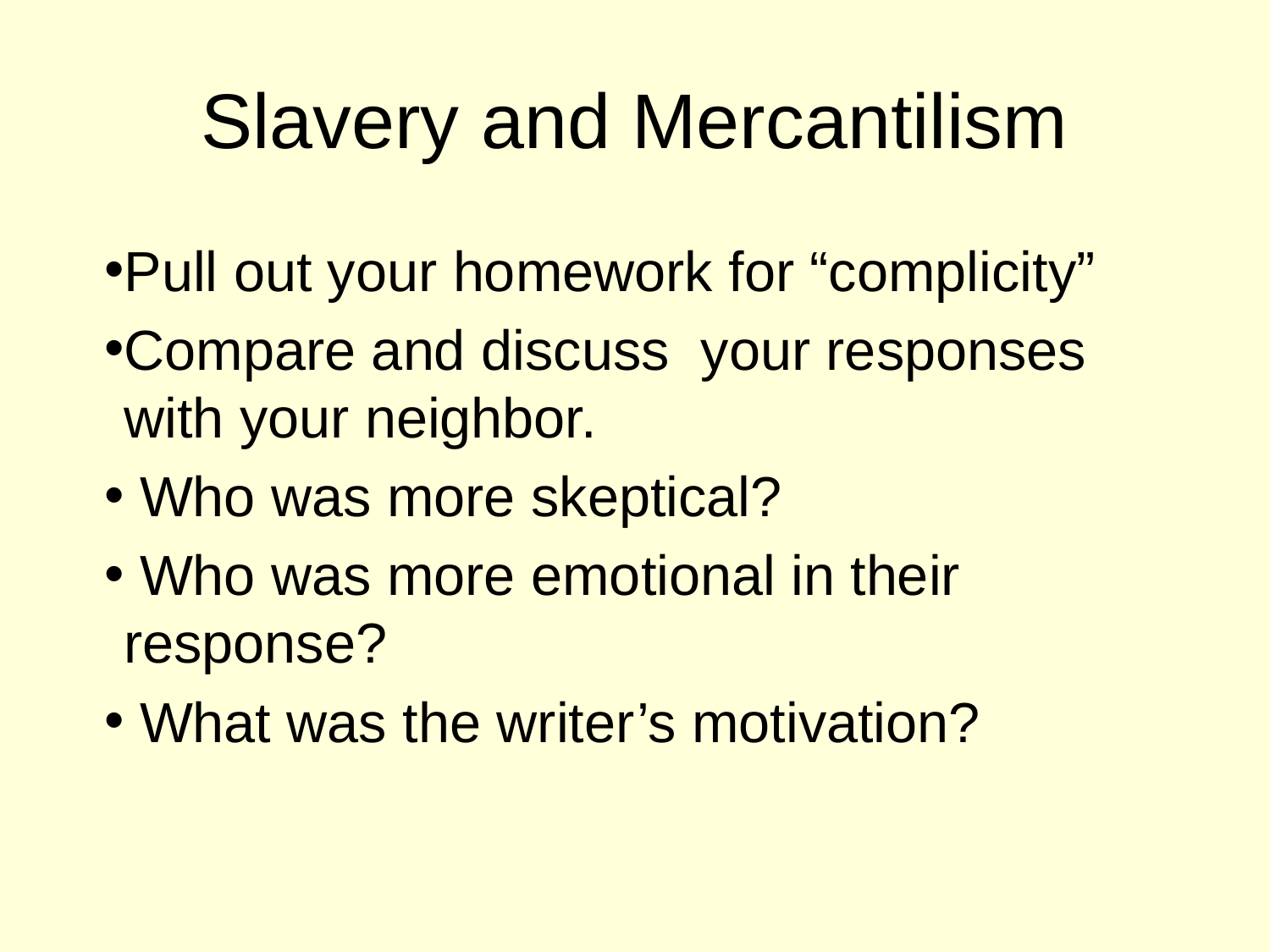

# Slavery and Mercantilism
Pull out your homework for “complicity”
Compare and discuss  your responses with your neighbor.
 Who was more skeptical?
 Who was more emotional in their response?
 What was the writer’s motivation?